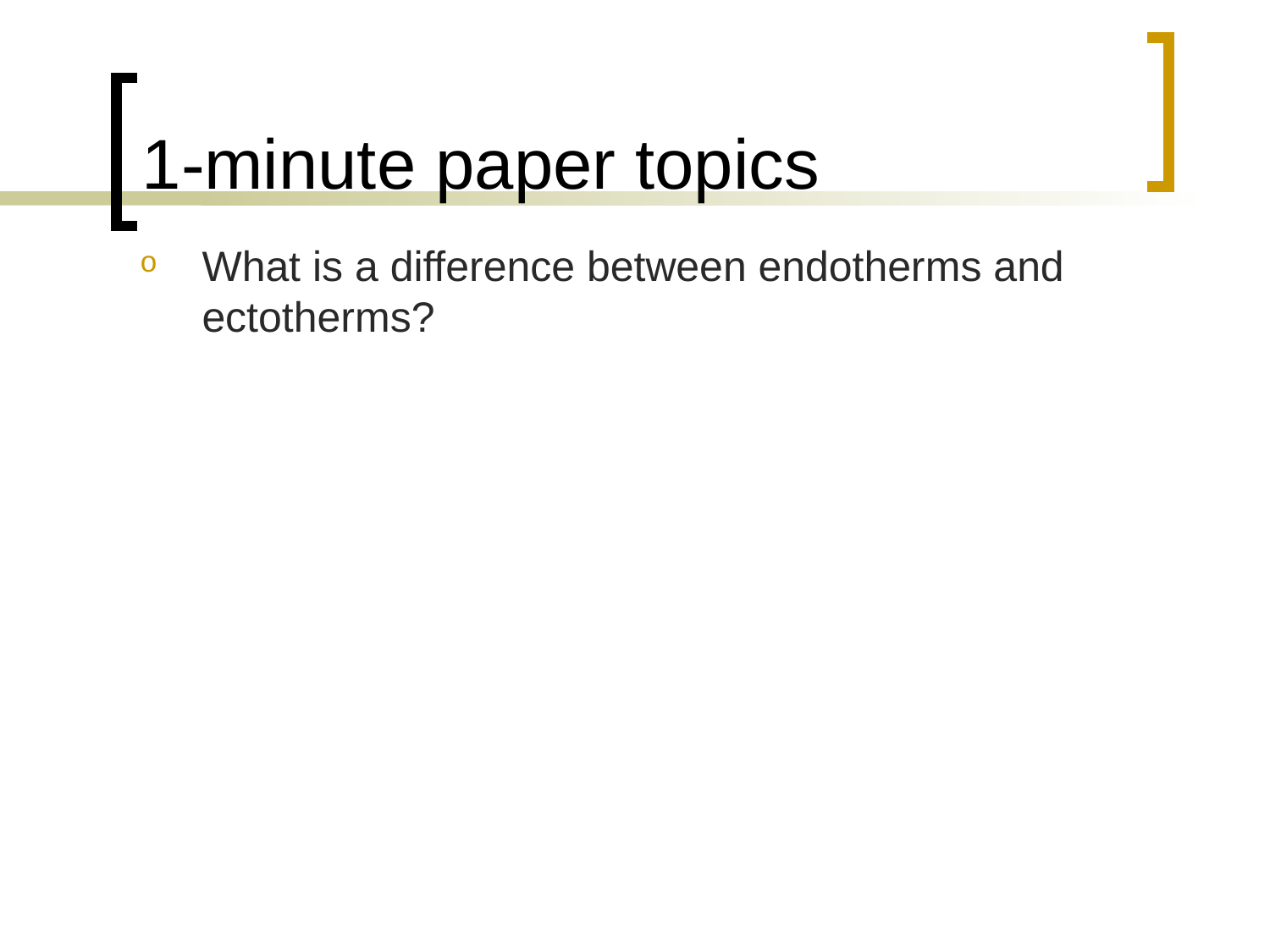

# 1-minute paper topics
What is a difference between endotherms and ectotherms?